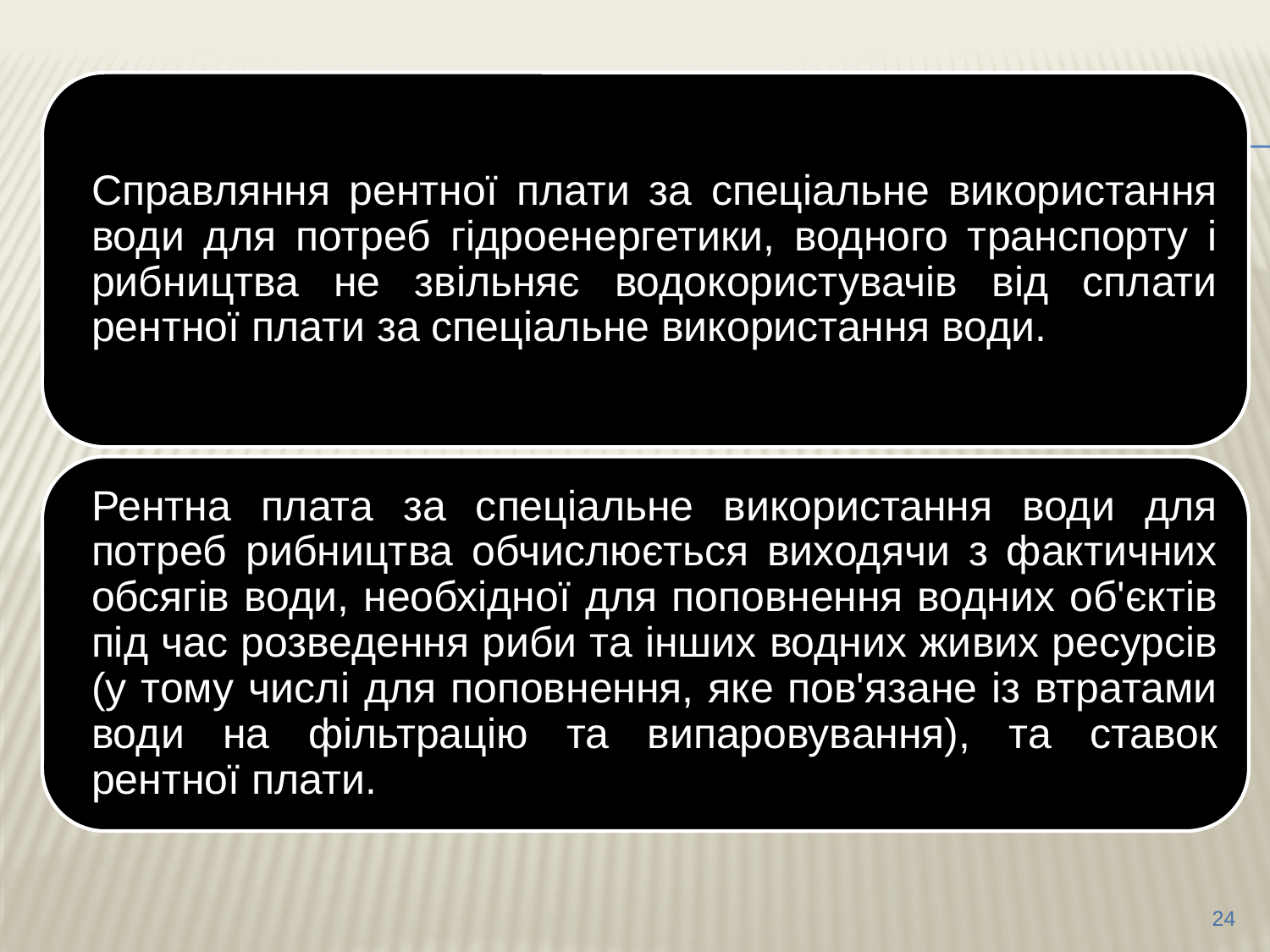

Справляння рентної плати за спеціальне використання води для потреб гідроенергетики, водного транспорту і рибництва не звільняє водокористувачів від сплати рентної плати за спеціальне використання води.
Рентна плата за спеціальне використання води для потреб рибництва обчислюється виходячи з фактичних обсягів води, необхідної для поповнення водних об'єктів під час розведення риби та інших водних живих ресурсів (у тому числі для поповнення, яке пов'язане із втратами води на фільтрацію та випаровування), та ставок рентної плати.
24